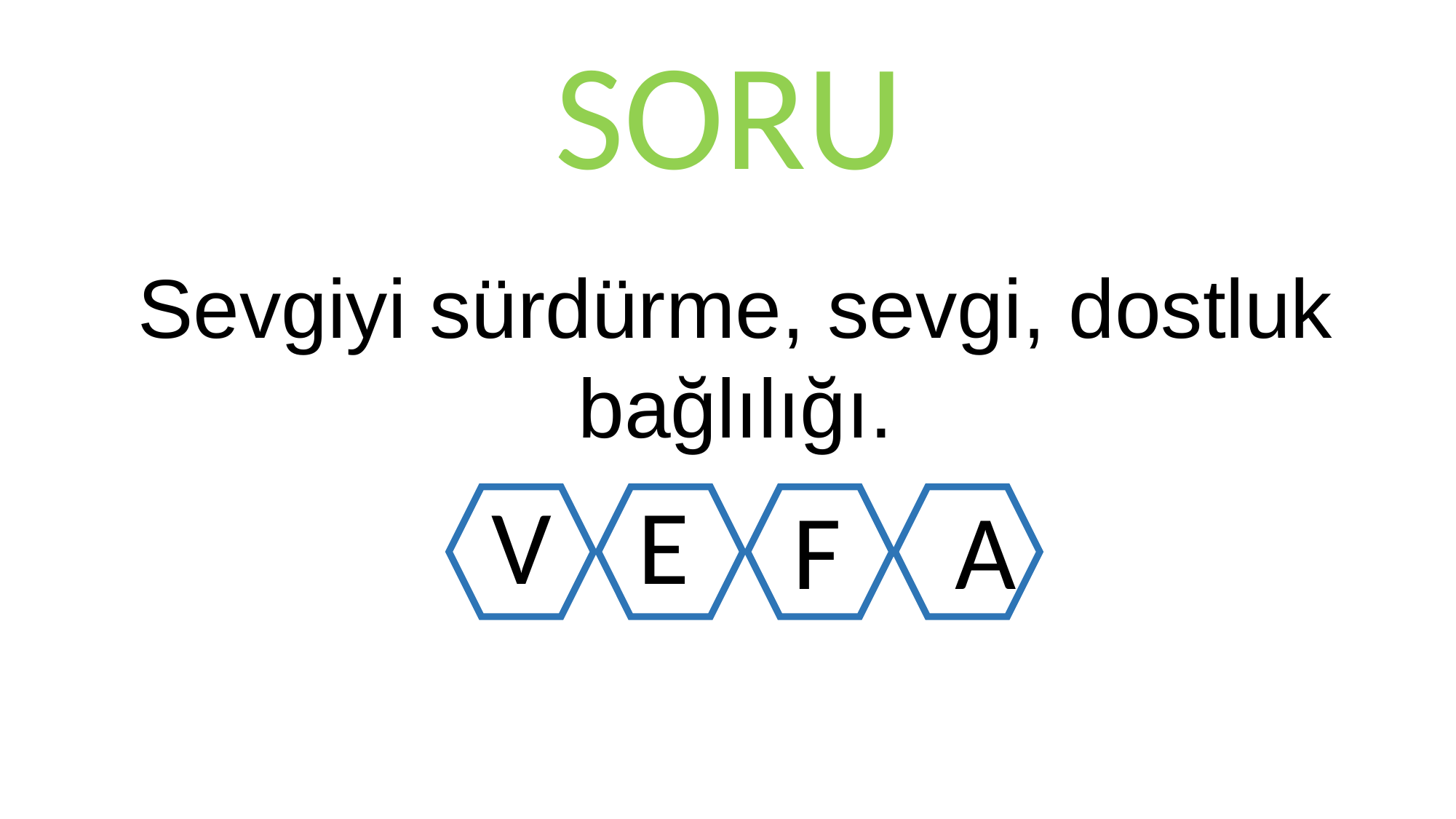

SORU
Sevgiyi sürdürme, sevgi, dostluk bağlılığı.
V
E
F
A